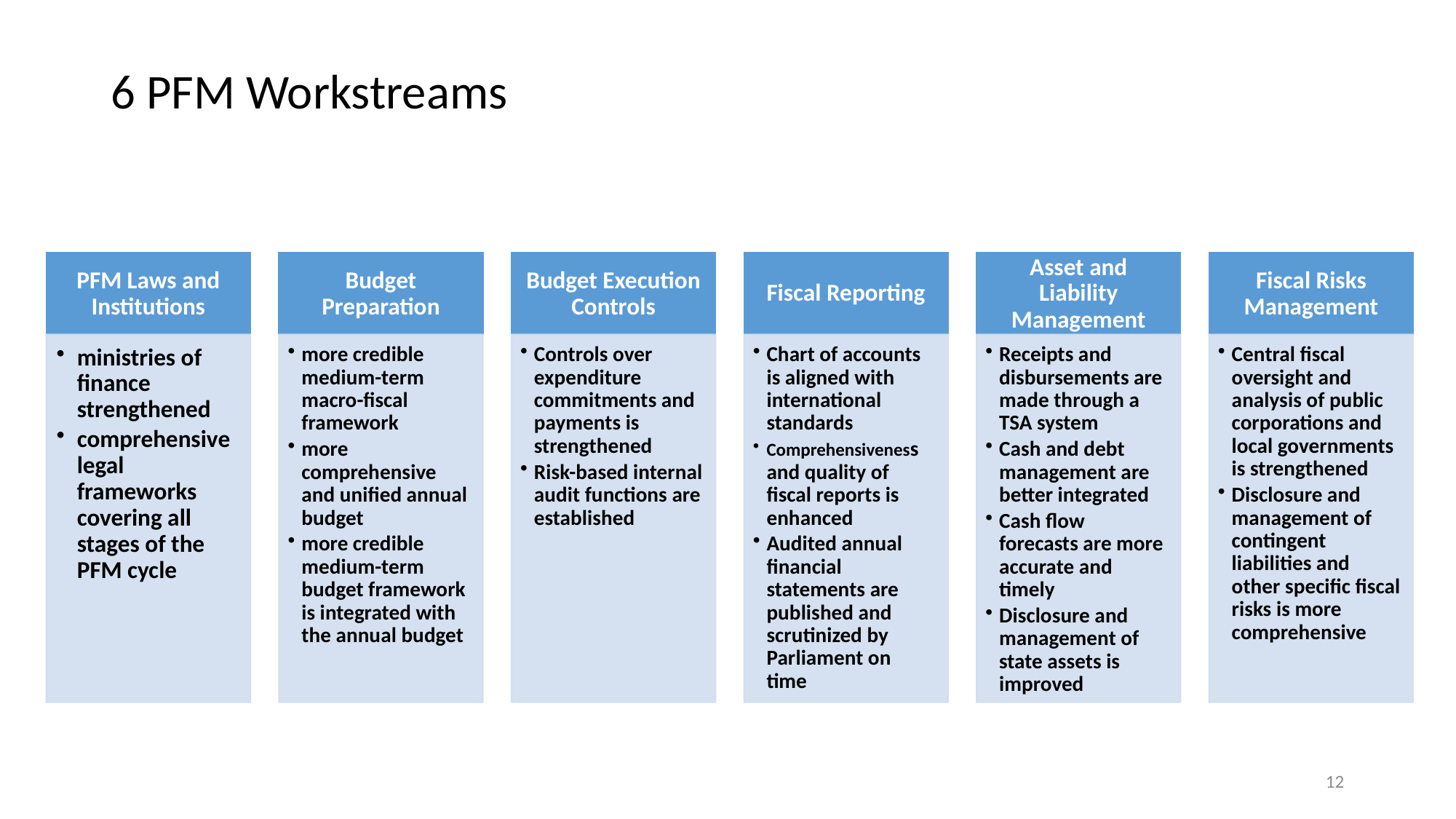

# 6 PFM Workstreams
PFM Laws and Institutions
ministries of finance strengthened
comprehensive legal frameworks covering all stages of the PFM cycle
Budget Preparation
more credible medium-term macro-fiscal framework
more comprehensive and unified annual budget
more credible medium-term budget framework is integrated with the annual budget
Budget Execution Controls
Controls over expenditure commitments and payments is strengthened
Risk-based internal audit functions are established
Fiscal Reporting
Chart of accounts is aligned with international standards
Comprehensiveness and quality of fiscal reports is enhanced
Audited annual financial statements are published and scrutinized by Parliament on time
Asset and Liability Management
Receipts and disbursements are made through a TSA system
Cash and debt management are better integrated
Cash flow forecasts are more accurate and timely
Disclosure and management of state assets is improved
Fiscal Risks Management
Central fiscal oversight and analysis of public corporations and local governments is strengthened
Disclosure and management of contingent liabilities and other specific fiscal risks is more comprehensive
12